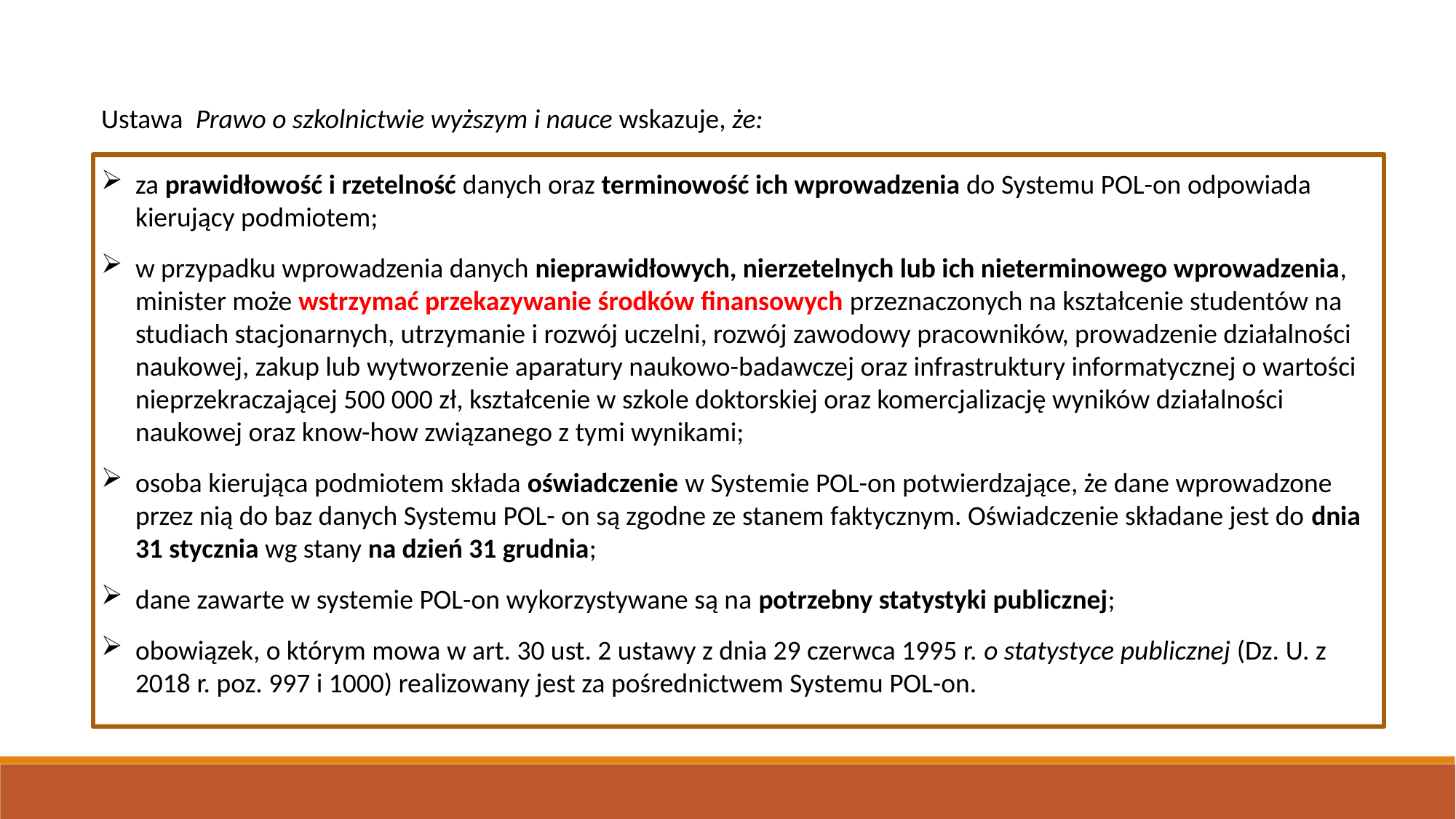

Ustawa  Prawo o szkolnictwie wyższym i nauce wskazuje, że:

za prawidłowość i rzetelność danych oraz terminowość ich wprowadzenia do Systemu POL-on odpowiada kierujący podmiotem;
w przypadku wprowadzenia danych nieprawidłowych, nierzetelnych lub ich nieterminowego wprowadzenia, minister może wstrzymać przekazywanie środków finansowych przeznaczonych na kształcenie studentów na studiach stacjonarnych, utrzymanie i rozwój uczelni, rozwój zawodowy pracowników, prowadzenie działalności naukowej, zakup lub wytworzenie aparatury naukowo-badawczej oraz infrastruktury informatycznej o wartości nieprzekraczającej 500 000 zł, kształcenie w szkole doktorskiej oraz komercjalizację wyników działalności naukowej oraz know-how związanego z tymi wynikami;
osoba kierująca podmiotem składa oświadczenie w Systemie POL-on potwierdzające, że dane wprowadzone przez nią do baz danych Systemu POL- on są zgodne ze stanem faktycznym. Oświadczenie składane jest do dnia 31 stycznia wg stany na dzień 31 grudnia;
dane zawarte w systemie POL-on wykorzystywane są na potrzebny statystyki publicznej;
obowiązek, o którym mowa w art. 30 ust. 2 ustawy z dnia 29 czerwca 1995 r. o statystyce publicznej (Dz. U. z 2018 r. poz. 997 i 1000) realizowany jest za pośrednictwem Systemu POL-on.